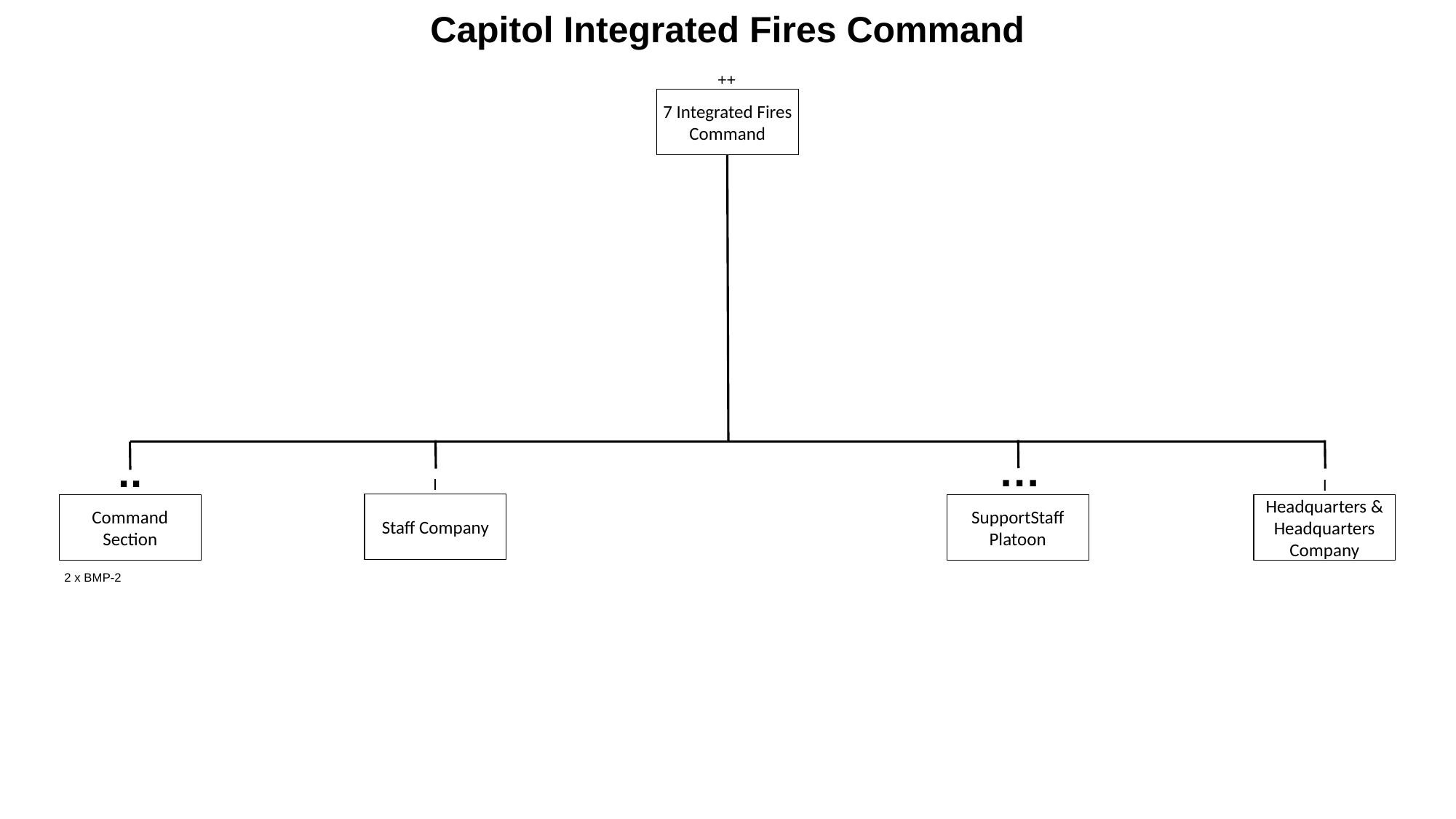

# Capitol Integrated Fires Command
++
7 Integrated Fires Command
…
..
I
I
Staff Company
Command
Section
SupportStaff Platoon
Headquarters & Headquarters Company
2 x BMP-2